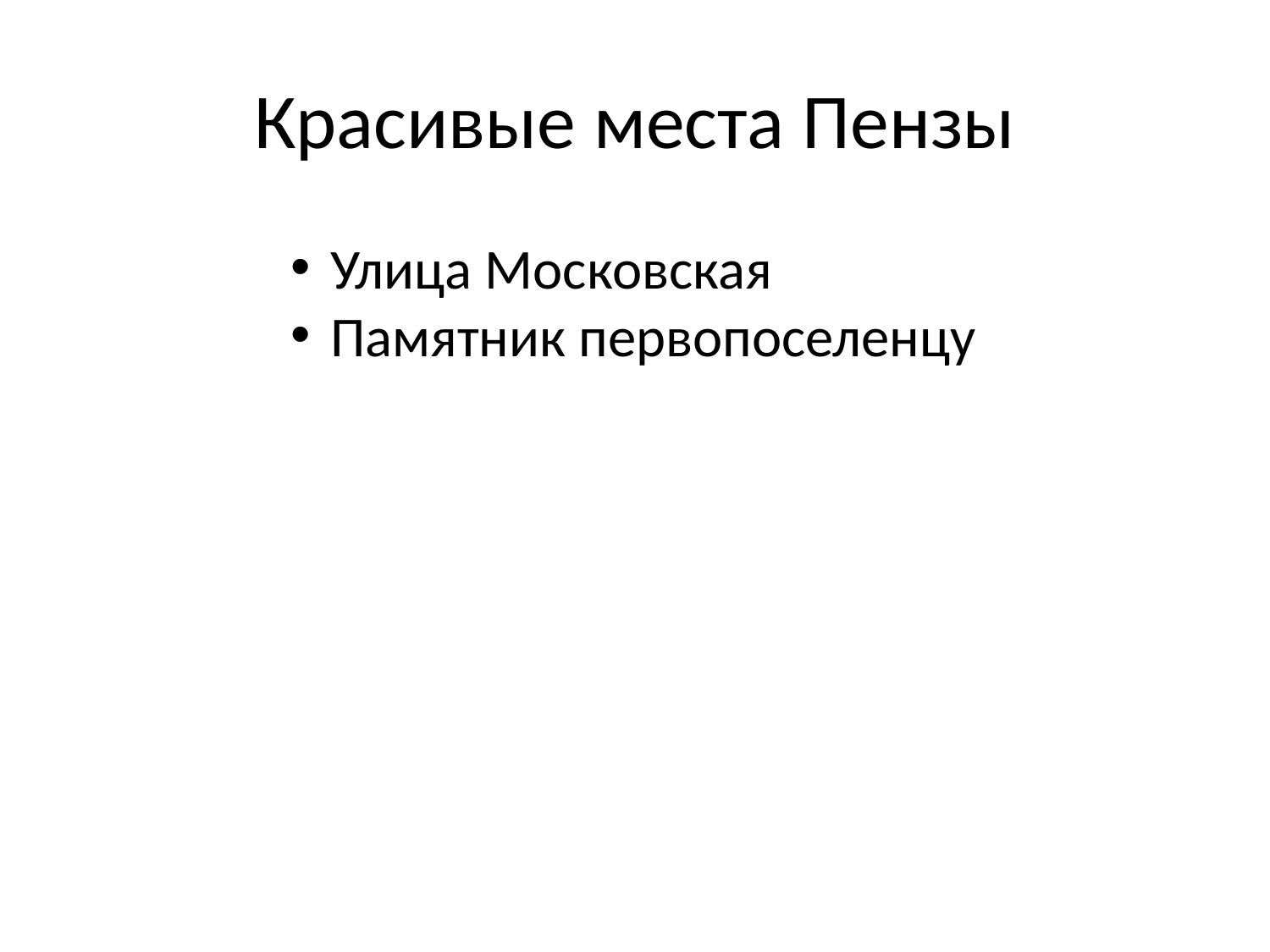

# Красивые места Пензы
Улица Московская
Памятник первопоселенцу